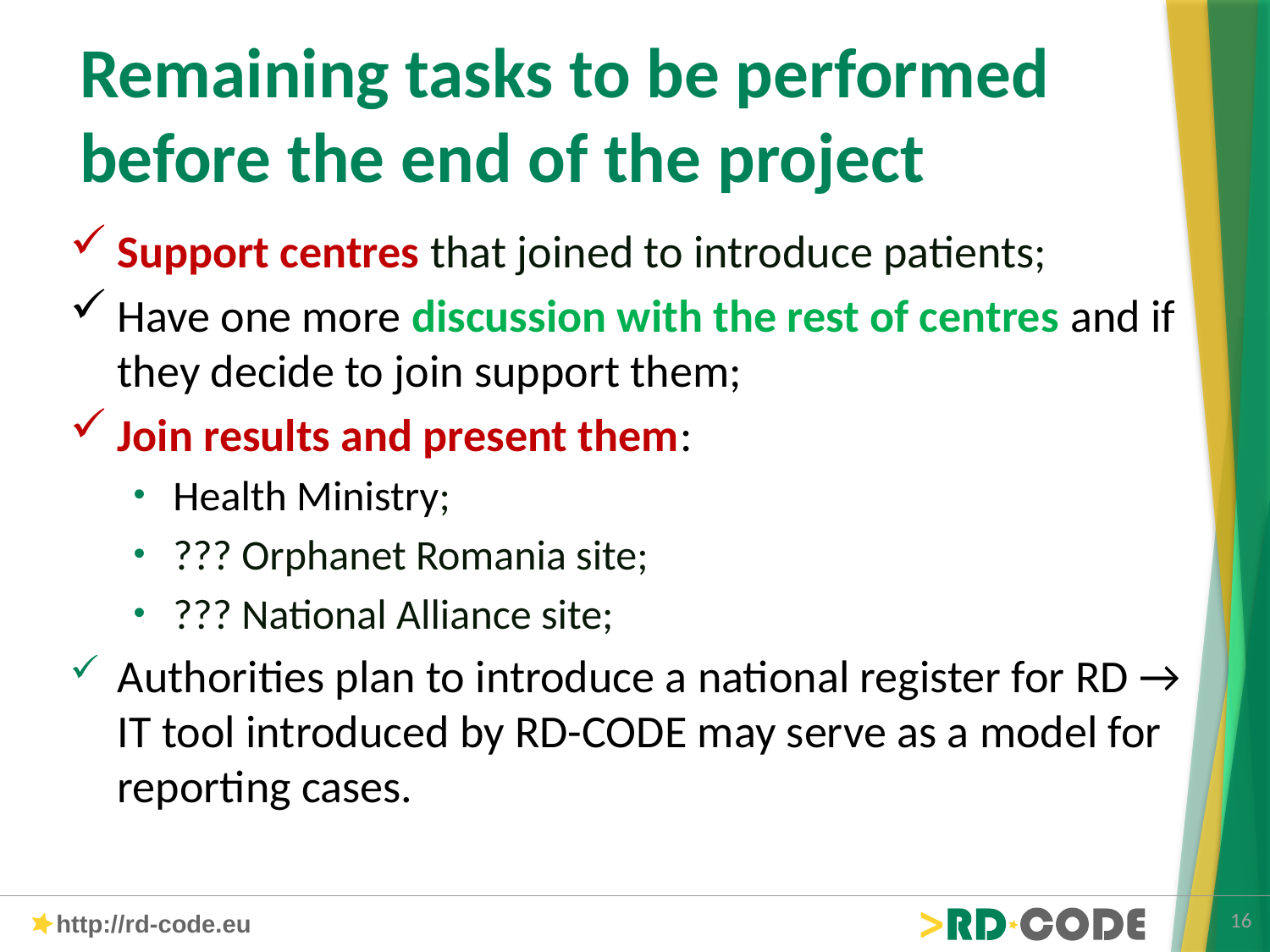

# Remaining tasks to be performed before the end of the project
Support centres that joined to introduce patients;
Have one more discussion with the rest of centres and if they decide to join support them;
Join results and present them:
Health Ministry;
??? Orphanet Romania site;
??? National Alliance site;
Authorities plan to introduce a national register for RD → IT tool introduced by RD-CODE may serve as a model for reporting cases.
16